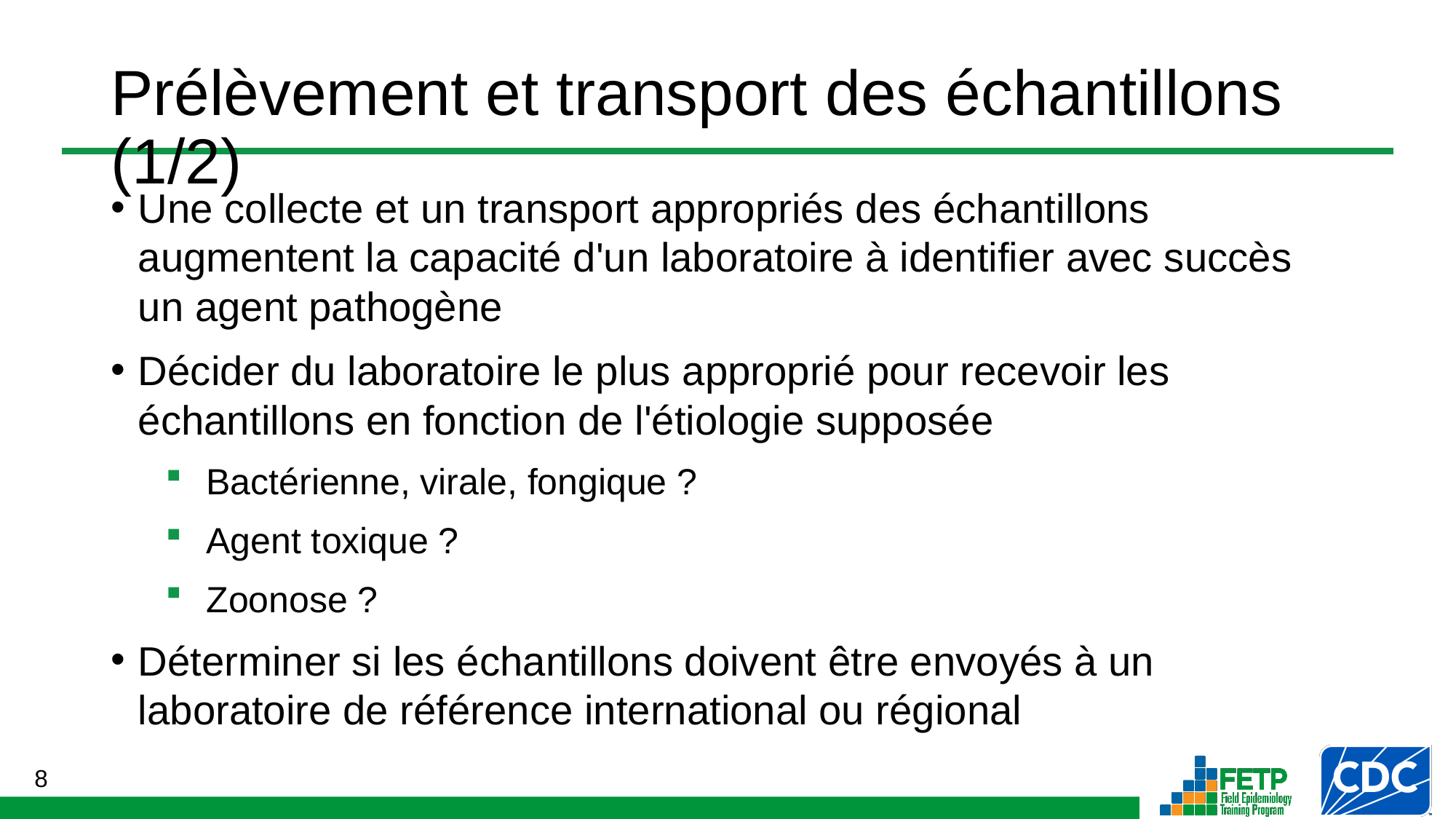

# Prélèvement et transport des échantillons (1/2)
Une collecte et un transport appropriés des échantillons augmentent la capacité d'un laboratoire à identifier avec succès un agent pathogène
Décider du laboratoire le plus approprié pour recevoir les échantillons en fonction de l'étiologie supposée
Bactérienne, virale, fongique ?
Agent toxique ?
Zoonose ?
Déterminer si les échantillons doivent être envoyés à un laboratoire de référence international ou régional